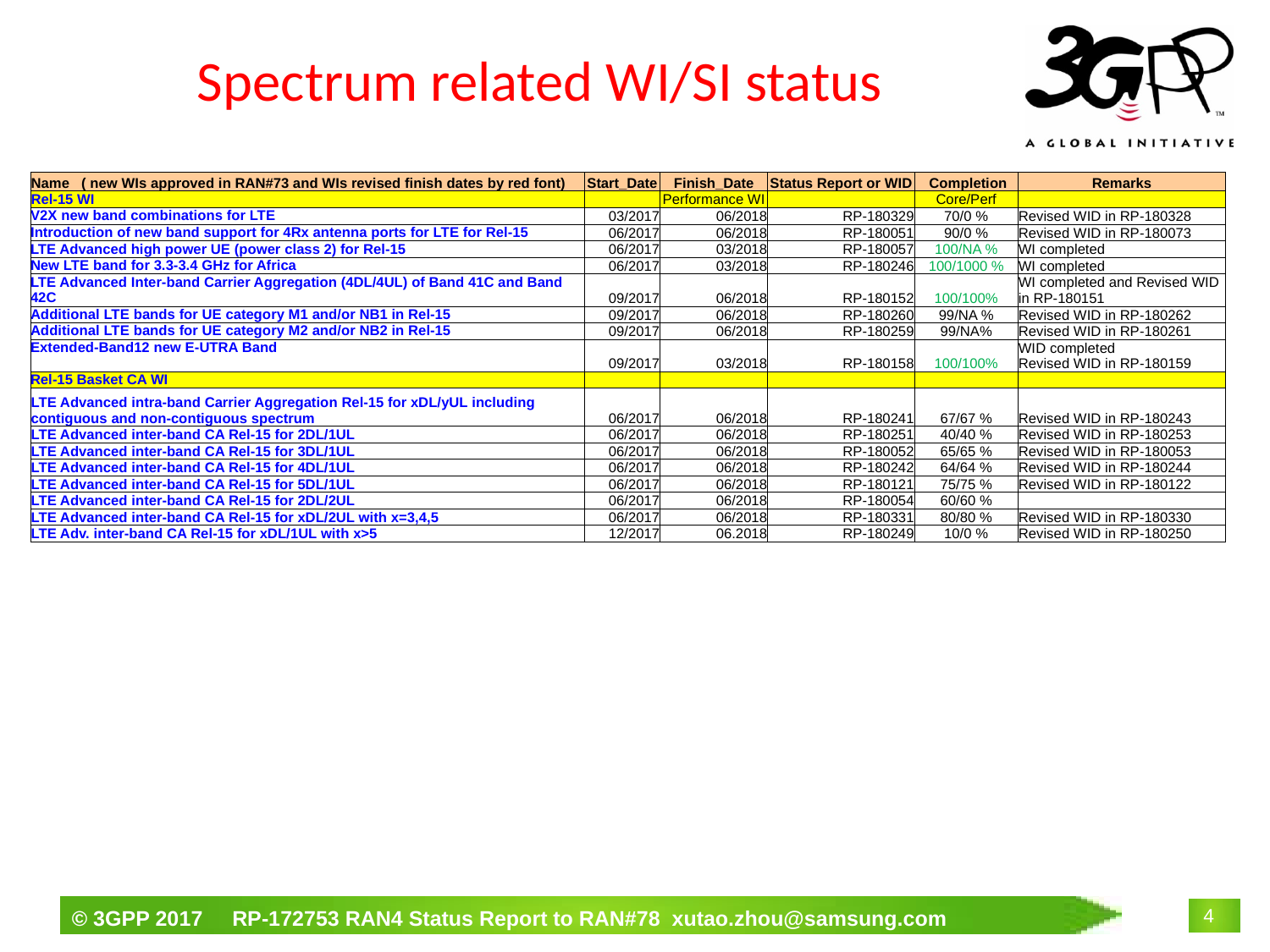

# Spectrum related WI/SI status
| Name ( new WIs approved in RAN#73 and WIs revised finish dates by red font) | Start\_Date | Finish\_Date | Status Report or WID | Completion | Remarks |
| --- | --- | --- | --- | --- | --- |
| Rel-15 WI |  | Performance WI |  | Core/Perf |  |
| V2X new band combinations for LTE | 03/2017 | 06/2018 | RP-180329 | 70/0 % | Revised WID in RP-180328 |
| Introduction of new band support for 4Rx antenna ports for LTE for Rel-15 | 06/2017 | 06/2018 | RP-180051 | 90/0 % | Revised WID in RP-180073 |
| LTE Advanced high power UE (power class 2) for Rel-15 | 06/2017 | 03/2018 | RP-180057 | 100/NA % | WI completed |
| New LTE band for 3.3-3.4 GHz for Africa | 06/2017 | 03/2018 | RP-180246 | 100/1000 % | WI completed |
| LTE Advanced Inter-band Carrier Aggregation (4DL/4UL) of Band 41C and Band 42C | 09/2017 | 06/2018 | RP-180152 | 100/100% | WI completed and Revised WID in RP-180151 |
| Additional LTE bands for UE category M1 and/or NB1 in Rel-15 | 09/2017 | 06/2018 | RP-180260 | 99/NA % | Revised WID in RP-180262 |
| Additional LTE bands for UE category M2 and/or NB2 in Rel-15 | 09/2017 | 06/2018 | RP-180259 | 99/NA% | Revised WID in RP-180261 |
| Extended-Band12 new E-UTRA Band | 09/2017 | 03/2018 | RP-180158 | 100/100% | WID completed Revised WID in RP-180159 |
| Rel-15 Basket CA WI |  |  |  |  |  |
| LTE Advanced intra-band Carrier Aggregation Rel-15 for xDL/yUL including contiguous and non-contiguous spectrum | 06/2017 | 06/2018 | RP-180241 | 67/67 % | Revised WID in RP-180243 |
| LTE Advanced inter-band CA Rel-15 for 2DL/1UL | 06/2017 | 06/2018 | RP-180251 | 40/40 % | Revised WID in RP-180253 |
| LTE Advanced inter-band CA Rel-15 for 3DL/1UL | 06/2017 | 06/2018 | RP-180052 | 65/65 % | Revised WID in RP-180053 |
| LTE Advanced inter-band CA Rel-15 for 4DL/1UL | 06/2017 | 06/2018 | RP-180242 | 64/64 % | Revised WID in RP-180244 |
| LTE Advanced inter-band CA Rel-15 for 5DL/1UL | 06/2017 | 06/2018 | RP-180121 | 75/75 % | Revised WID in RP-180122 |
| LTE Advanced inter-band CA Rel-15 for 2DL/2UL | 06/2017 | 06/2018 | RP-180054 | 60/60 % |  |
| LTE Advanced inter-band CA Rel-15 for xDL/2UL with x=3,4,5 | 06/2017 | 06/2018 | RP-180331 | 80/80 % | Revised WID in RP-180330 |
| LTE Adv. inter-band CA Rel-15 for xDL/1UL with x>5 | 12/2017 | 06.2018 | RP-180249 | 10/0 % | Revised WID in RP-180250 |